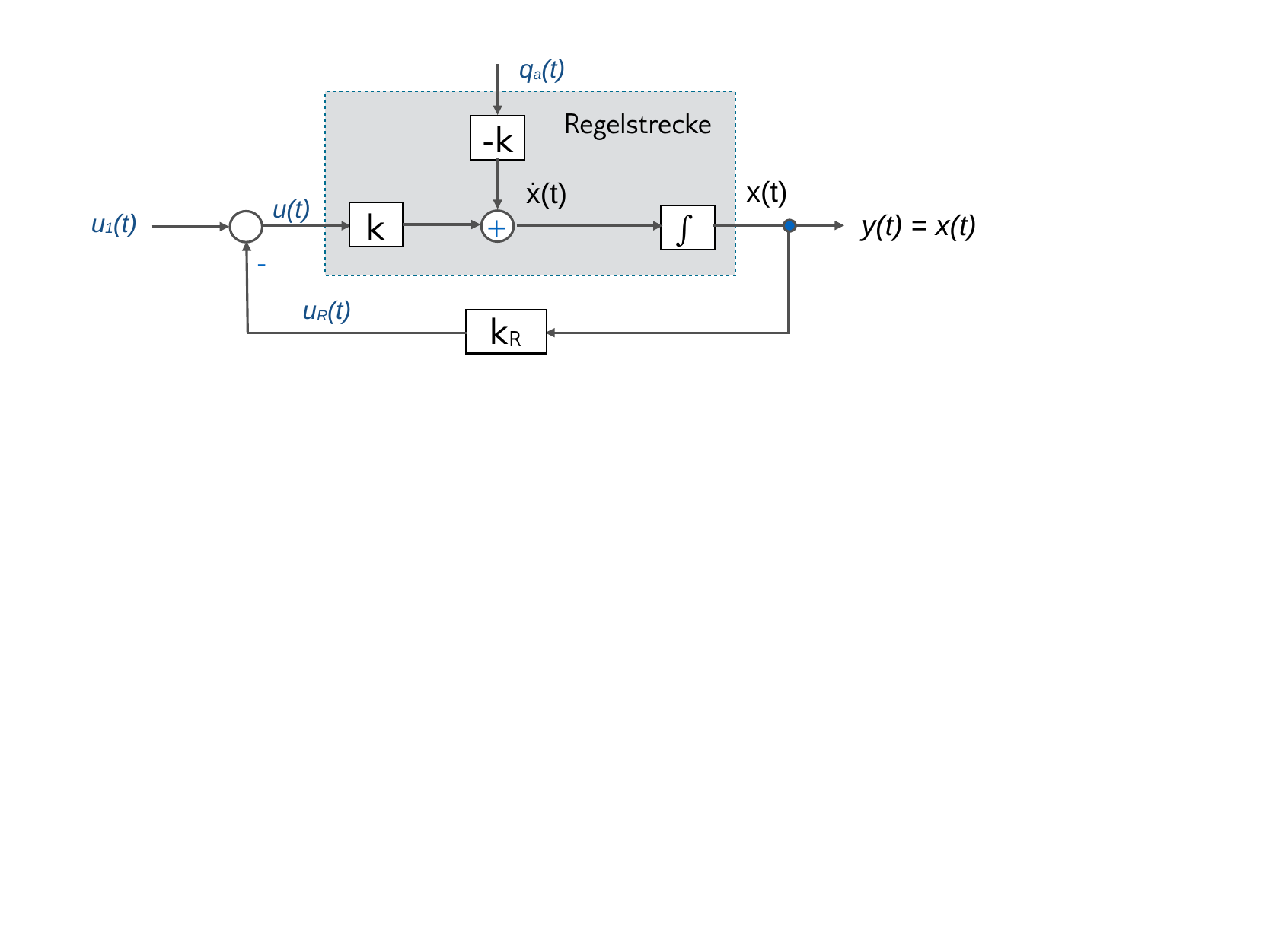

qa(t)

Regelstrecke
-k

x(t)
ẋ(t)
u(t)
∫

k

+

u1(t)
y(t) = x(t)

-

uR(t)
kR